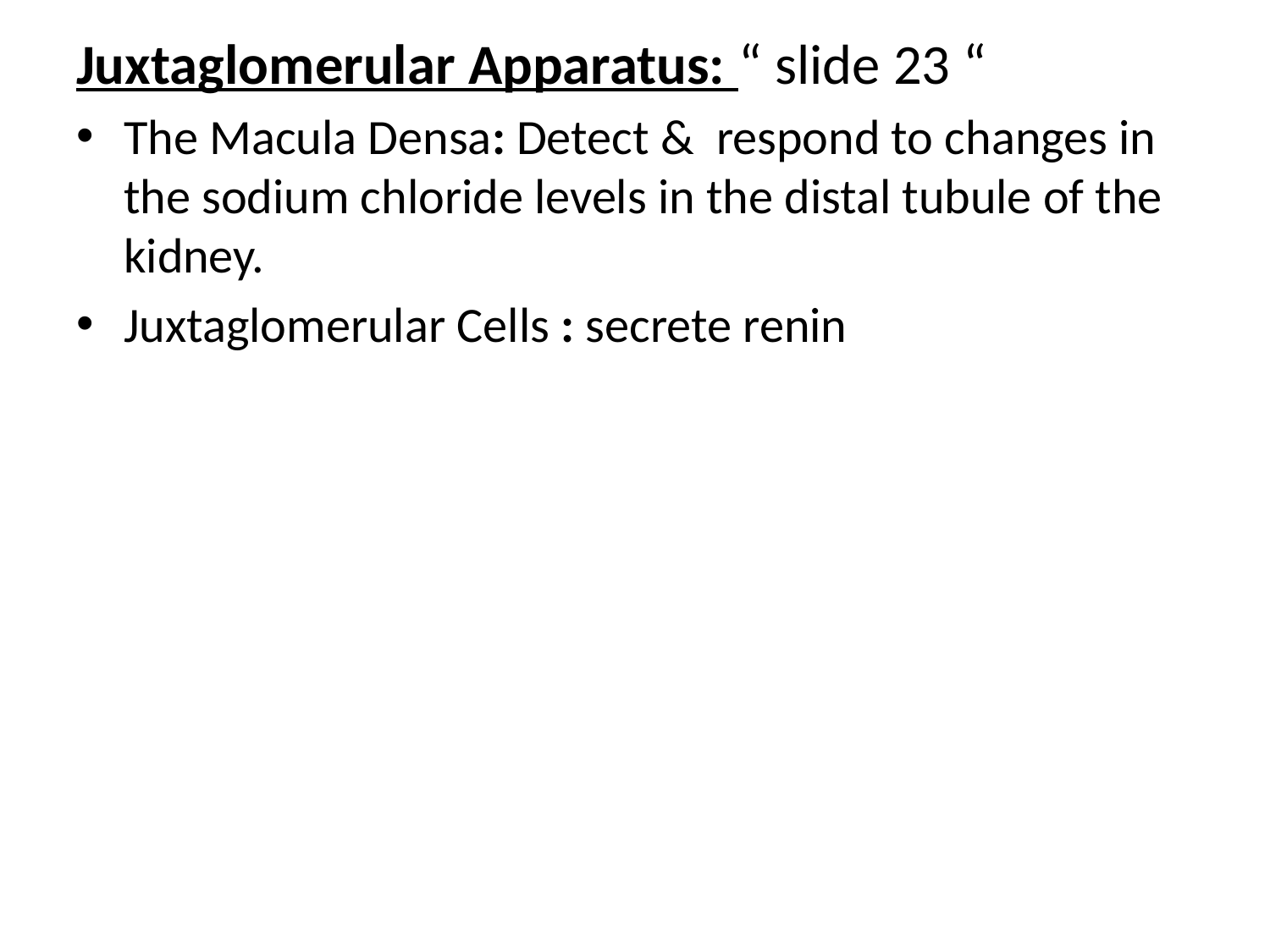

Juxtaglomerular Apparatus: “ slide 23 “
The Macula Densa: Detect &  respond to changes in the sodium chloride levels in the distal tubule of the kidney.
Juxtaglomerular Cells : secrete renin